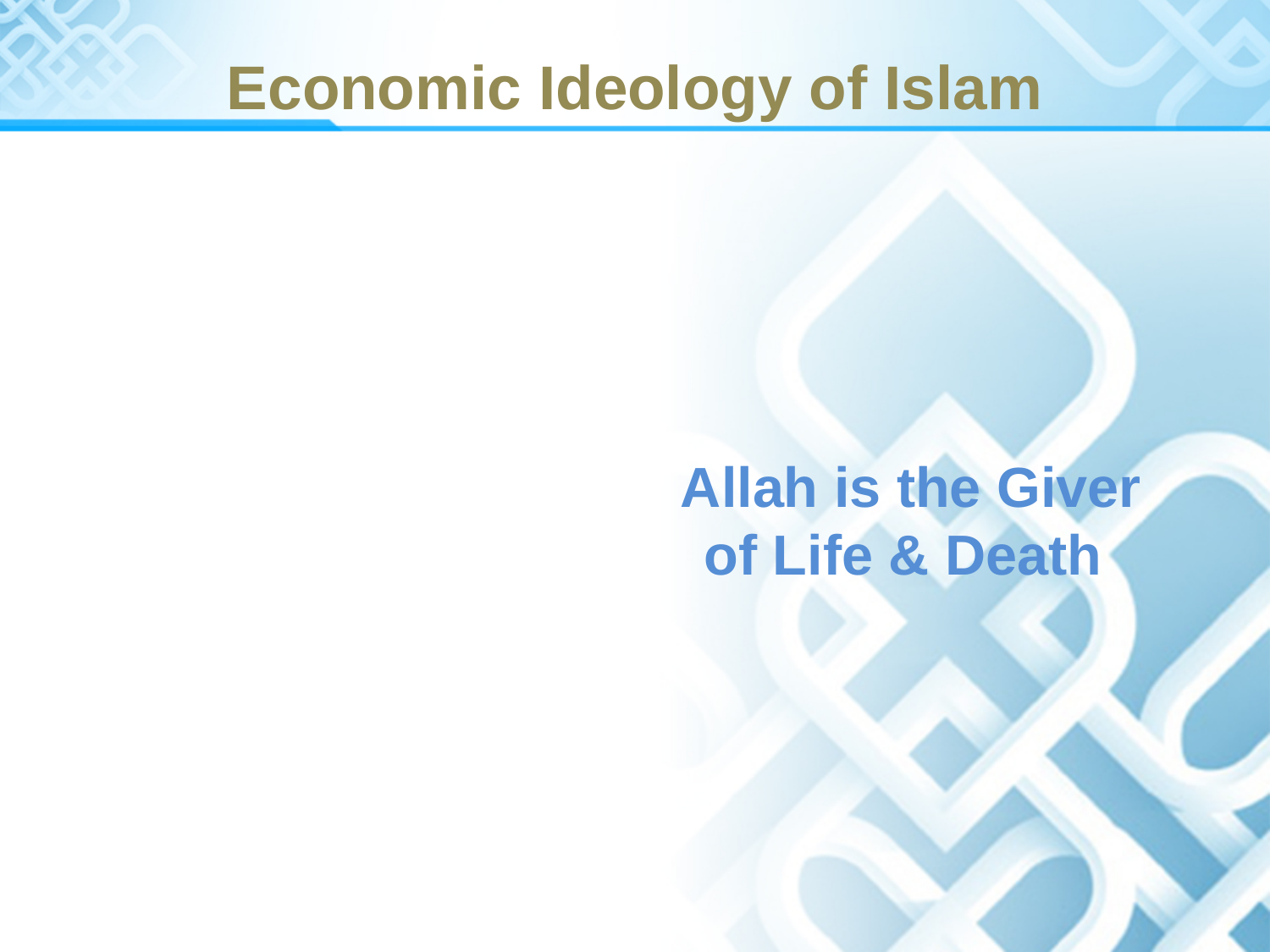

# Economic Ideology of Islam
Allah is the Giver of Life & Death